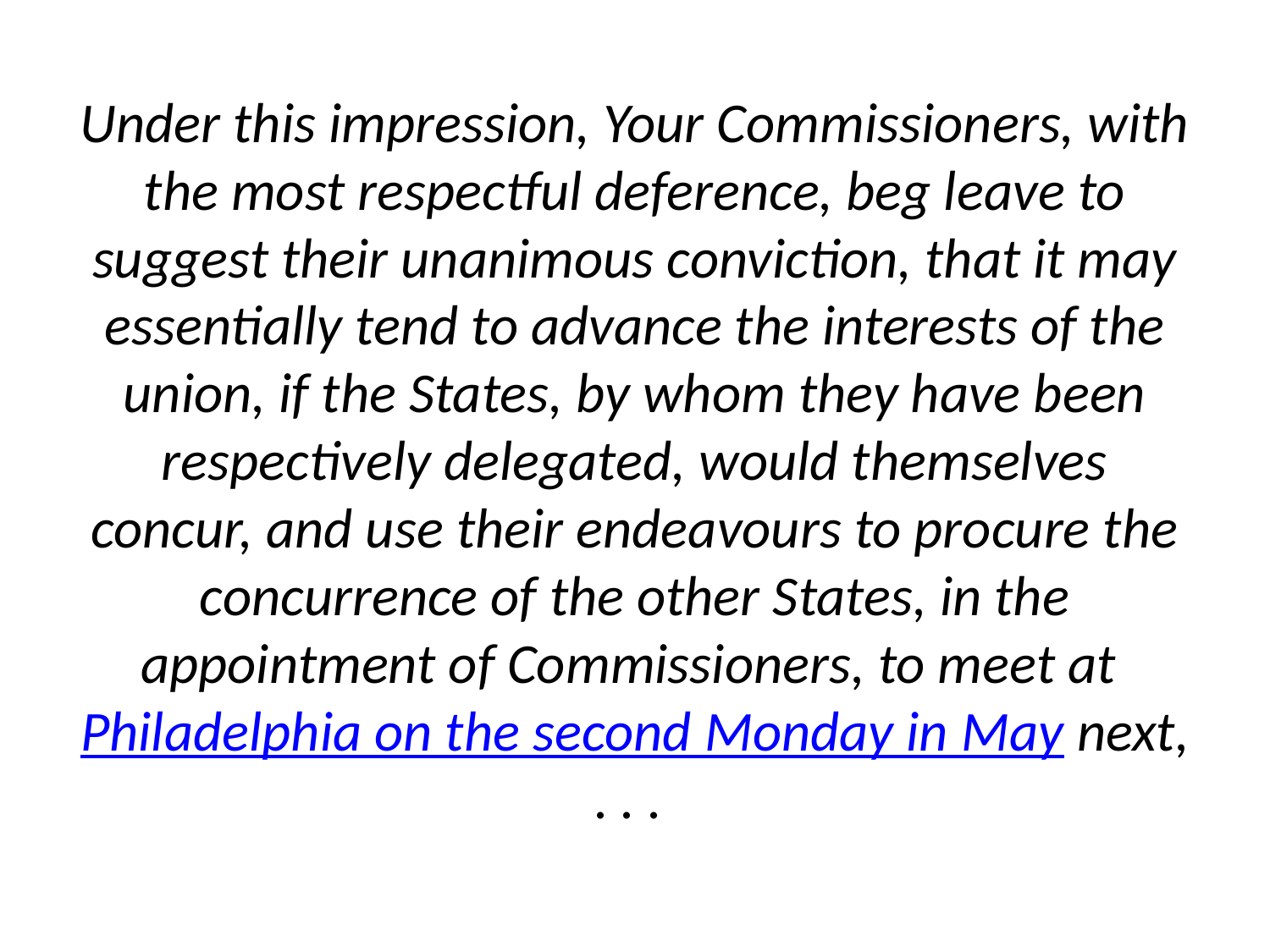

# Under this impression, Your Commissioners, with the most respectful deference, beg leave to suggest their unanimous conviction, that it may essentially tend to advance the interests of the union, if the States, by whom they have been respectively delegated, would themselves concur, and use their endeavours to procure the concurrence of the other States, in the appointment of Commissioners, to meet at Philadelphia on the second Monday in May next, . . .